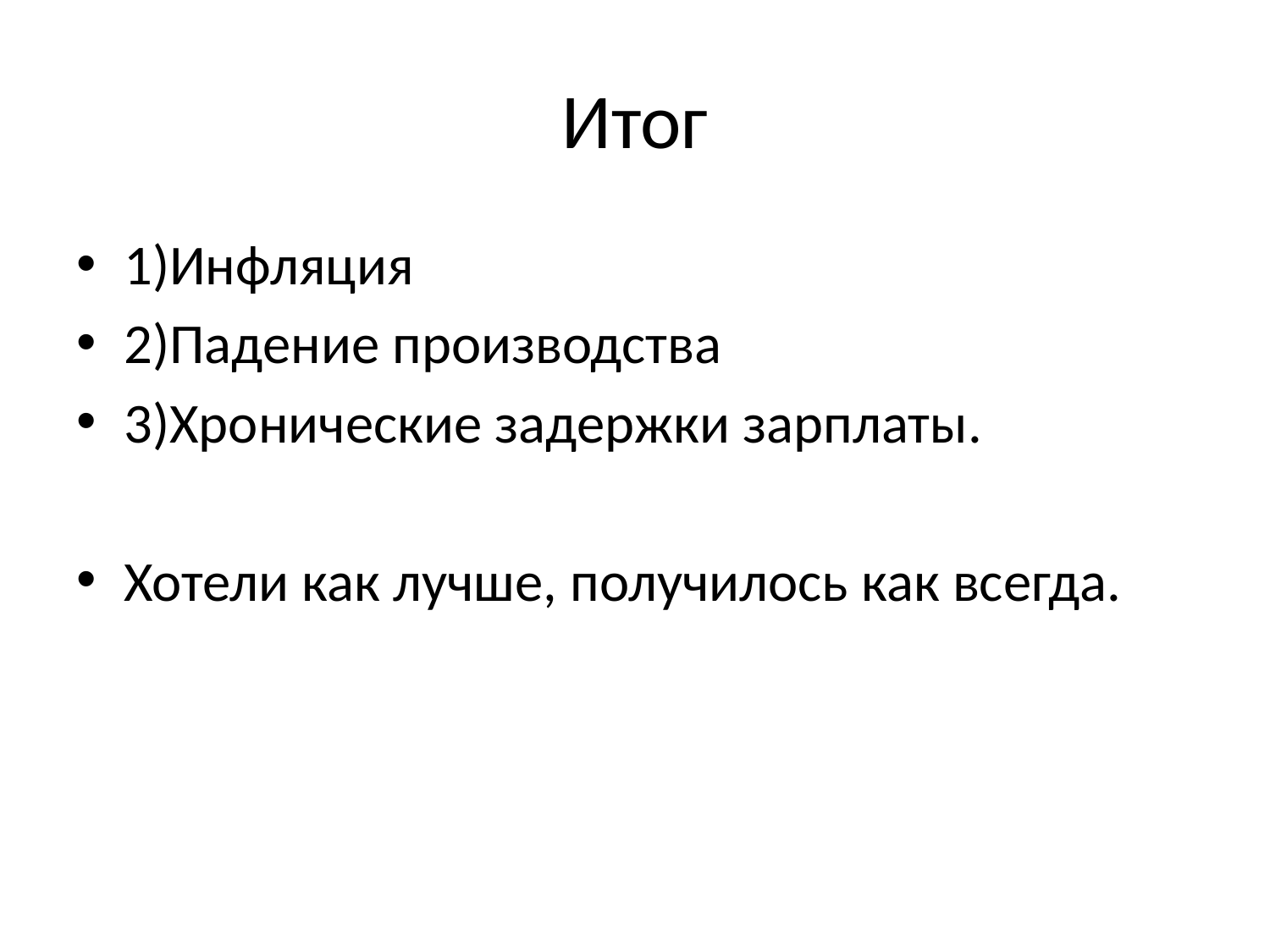

# Итог
1)Инфляция
2)Падение производства
3)Хронические задержки зарплаты.

Хотели как лучше, получилось как всегда.